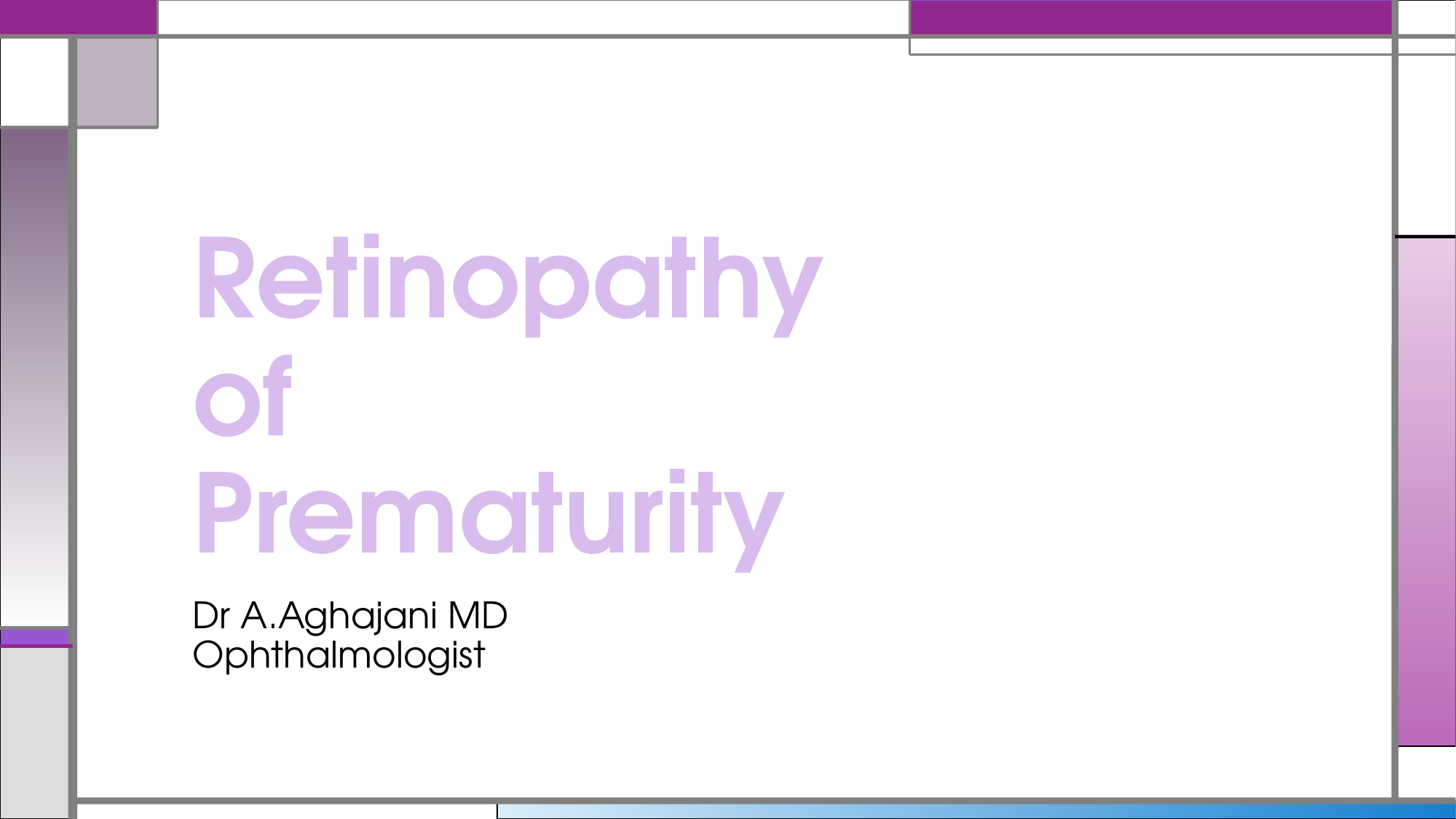

# Retinopathy of Prematurity
Dr A.Aghajani MD
Ophthalmologist